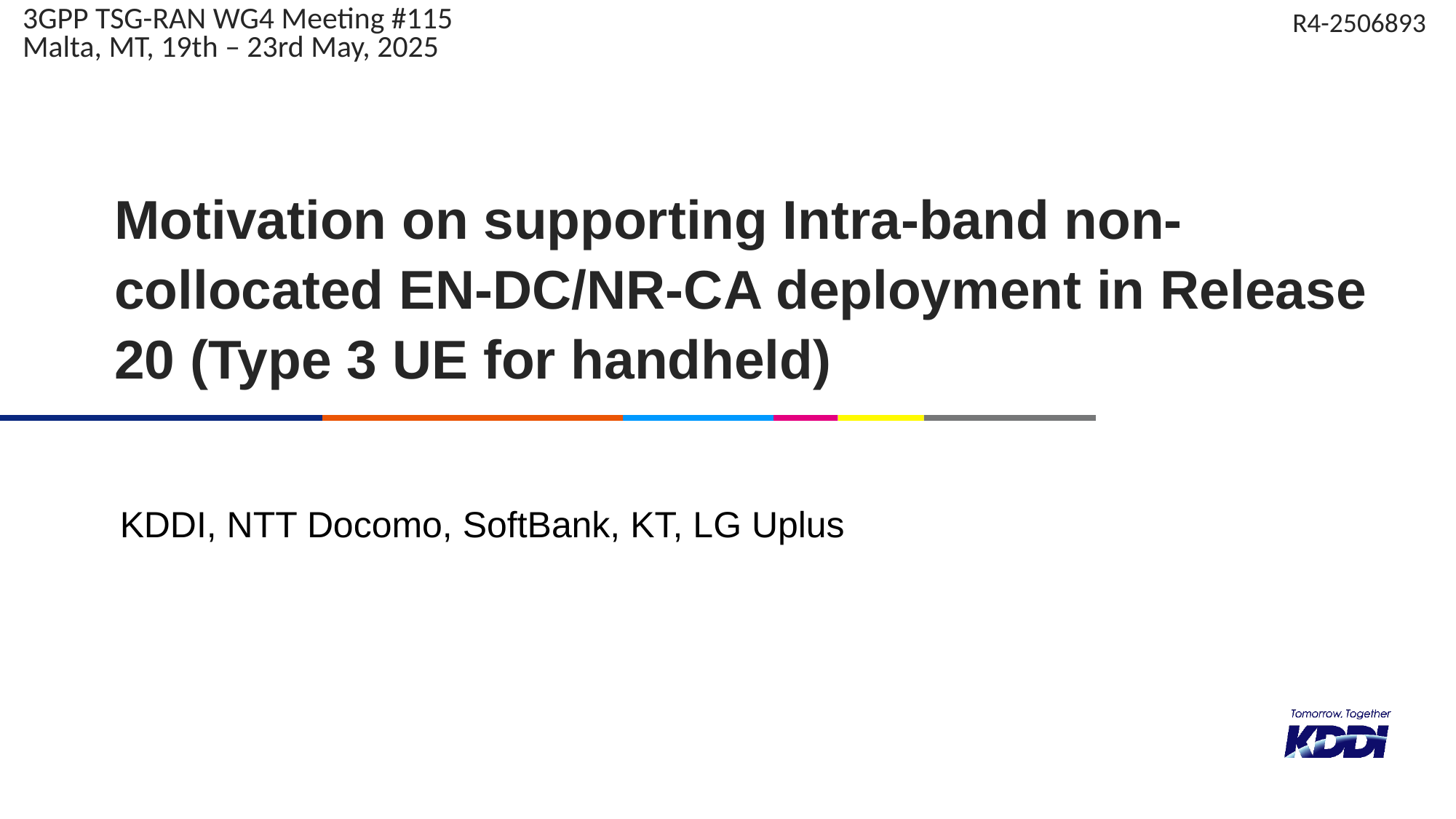

R4-2506893
3GPP TSG-RAN WG4 Meeting #115
Malta, MT, 19th – 23rd May, 2025
# Motivation on supporting Intra-band non-collocated EN-DC/NR-CA deployment in Release 20 (Type 3 UE for handheld)
KDDI, NTT Docomo, SoftBank, KT, LG Uplus